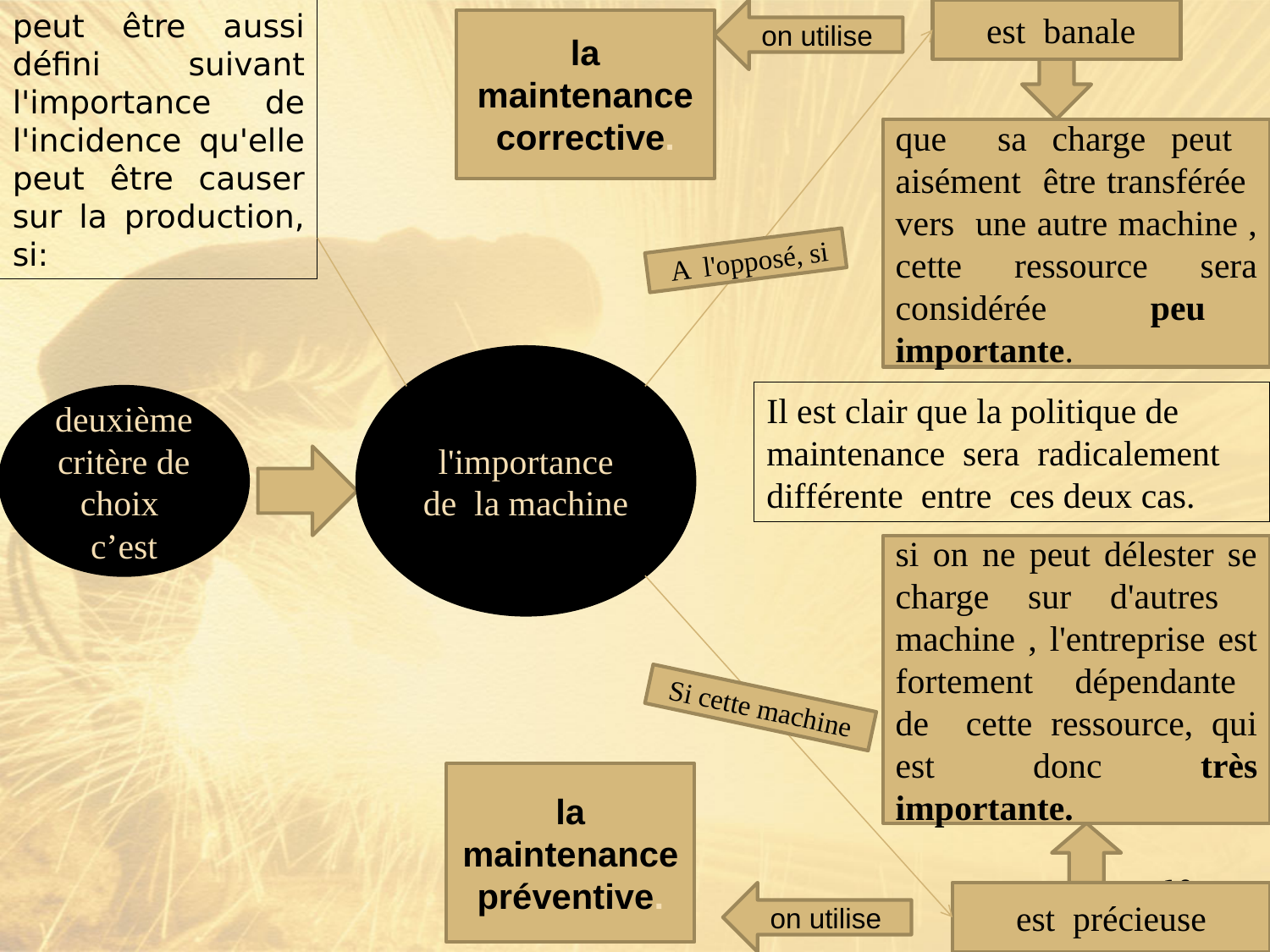

on utilise
 est  banale
peut être aussi défini suivant l'importance de l'incidence qu'elle peut être causer sur la production, si:
la maintenance corrective.

que  sa charge peut  aisément  être transférée  vers  une autre machine , cette ressource sera considérée  peu  importante.
 A  l'opposé, si
l'importance de  la machine
Il est clair que la politique de maintenance  sera  radicalement différente  entre  ces deux cas.
deuxième critère de choix  c’est

si on ne peut délester se charge sur d'autres  machine , l'entreprise est fortement  dépendante  de  cette ressource, qui est donc très importante.
Si cette machine
la maintenance préventive.

19
on utilise
est  précieuse